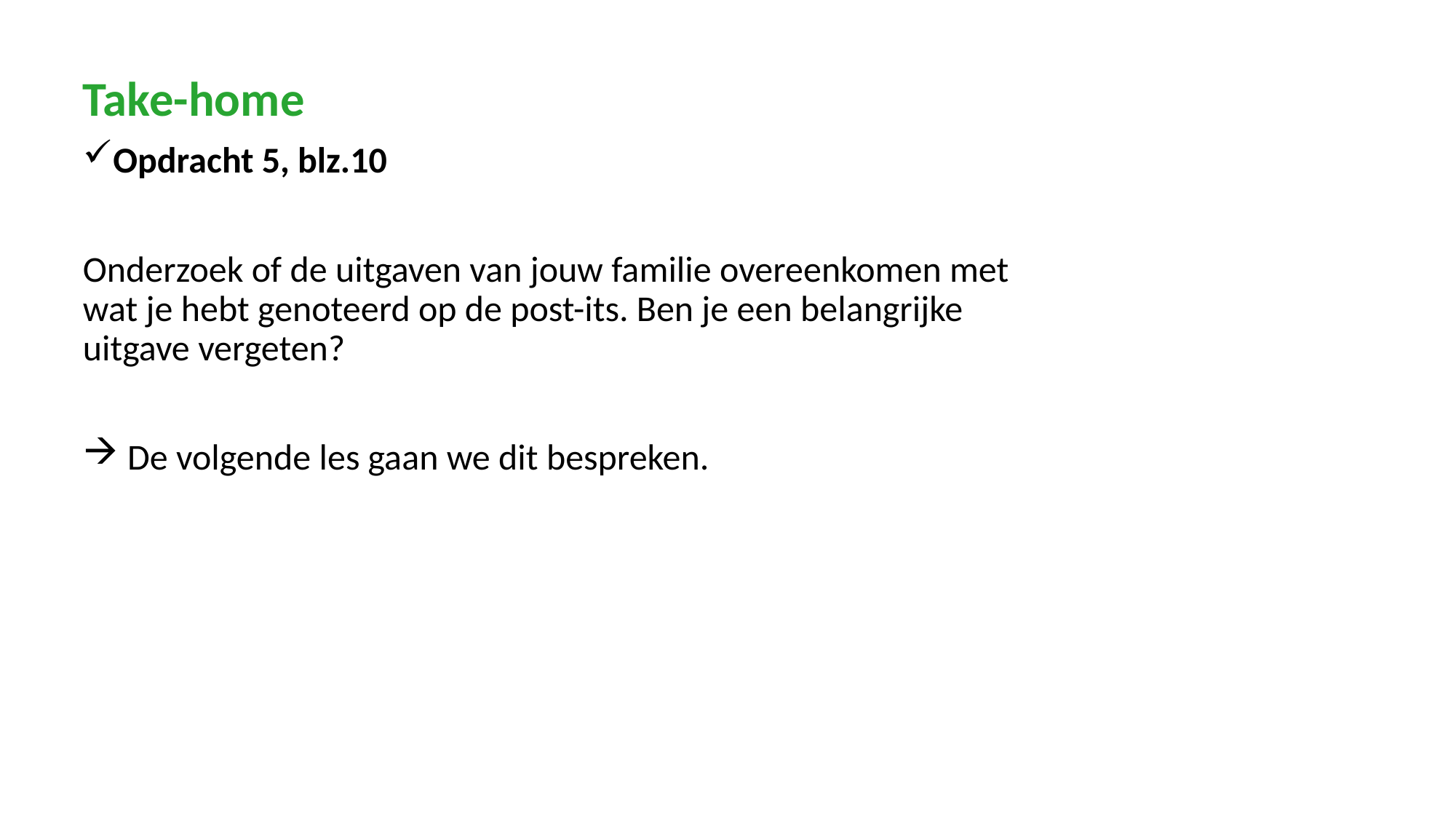

Take-home
Opdracht 5, blz.10

Onderzoek of de uitgaven van jouw familie overeenkomen met wat je hebt genoteerd op de post-its. Ben je een belangrijke uitgave vergeten?

 De volgende les gaan we dit bespreken.